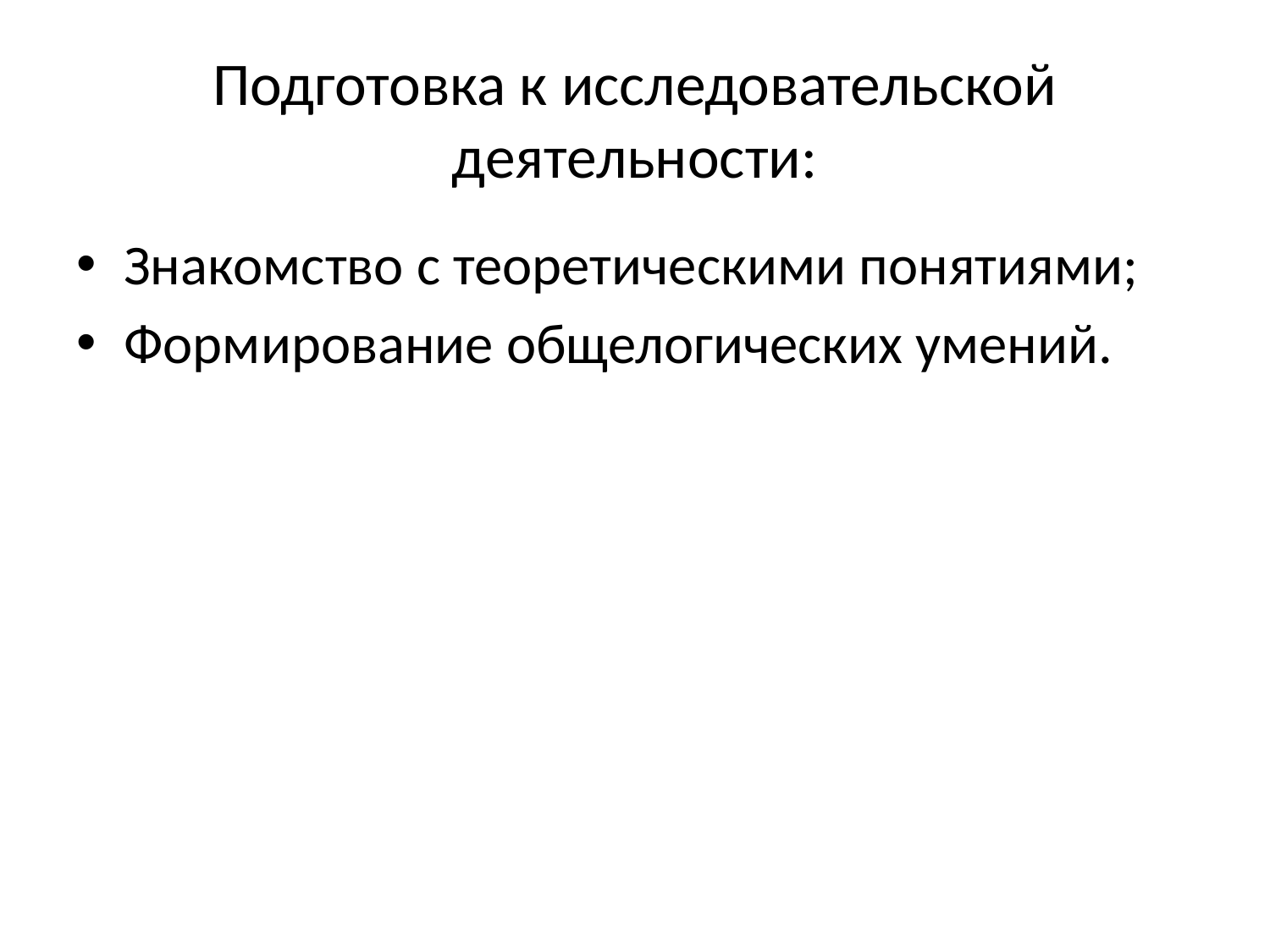

# Подготовка к исследовательской деятельности:
Знакомство с теоретическими понятиями;
Формирование общелогических умений.